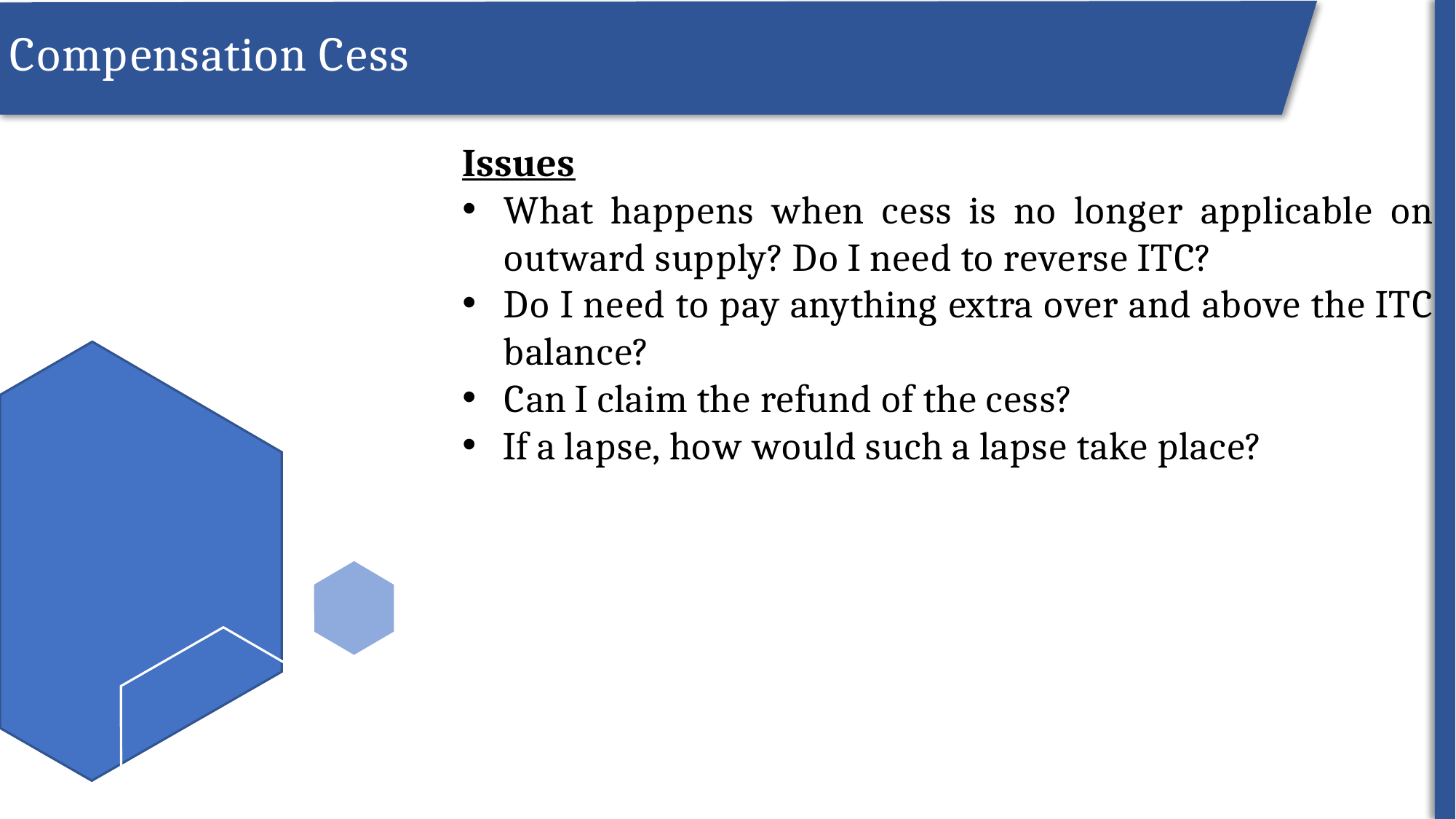

Compensation Cess
ROI
Issues
What happens when cess is no longer applicable on outward supply? Do I need to reverse ITC?
Do I need to pay anything extra over and above the ITC balance?
Can I claim the refund of the cess?
If a lapse, how would such a lapse take place?
26